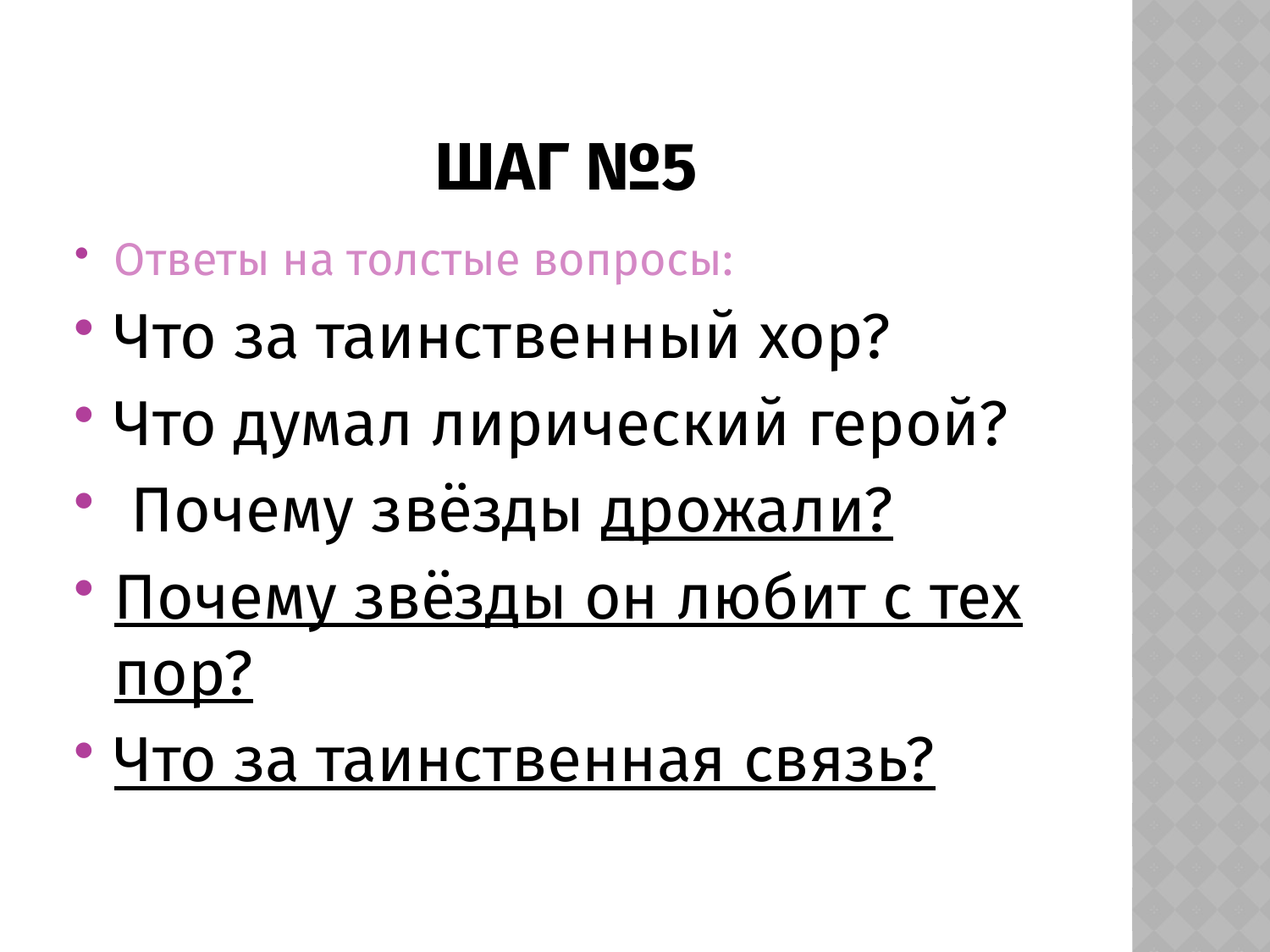

# Шаг №5
Ответы на толстые вопросы:
Что за таинственный хор?
Что думал лирический герой?
 Почему звёзды дрожали?
Почему звёзды он любит с тех пор?
Что за таинственная связь?